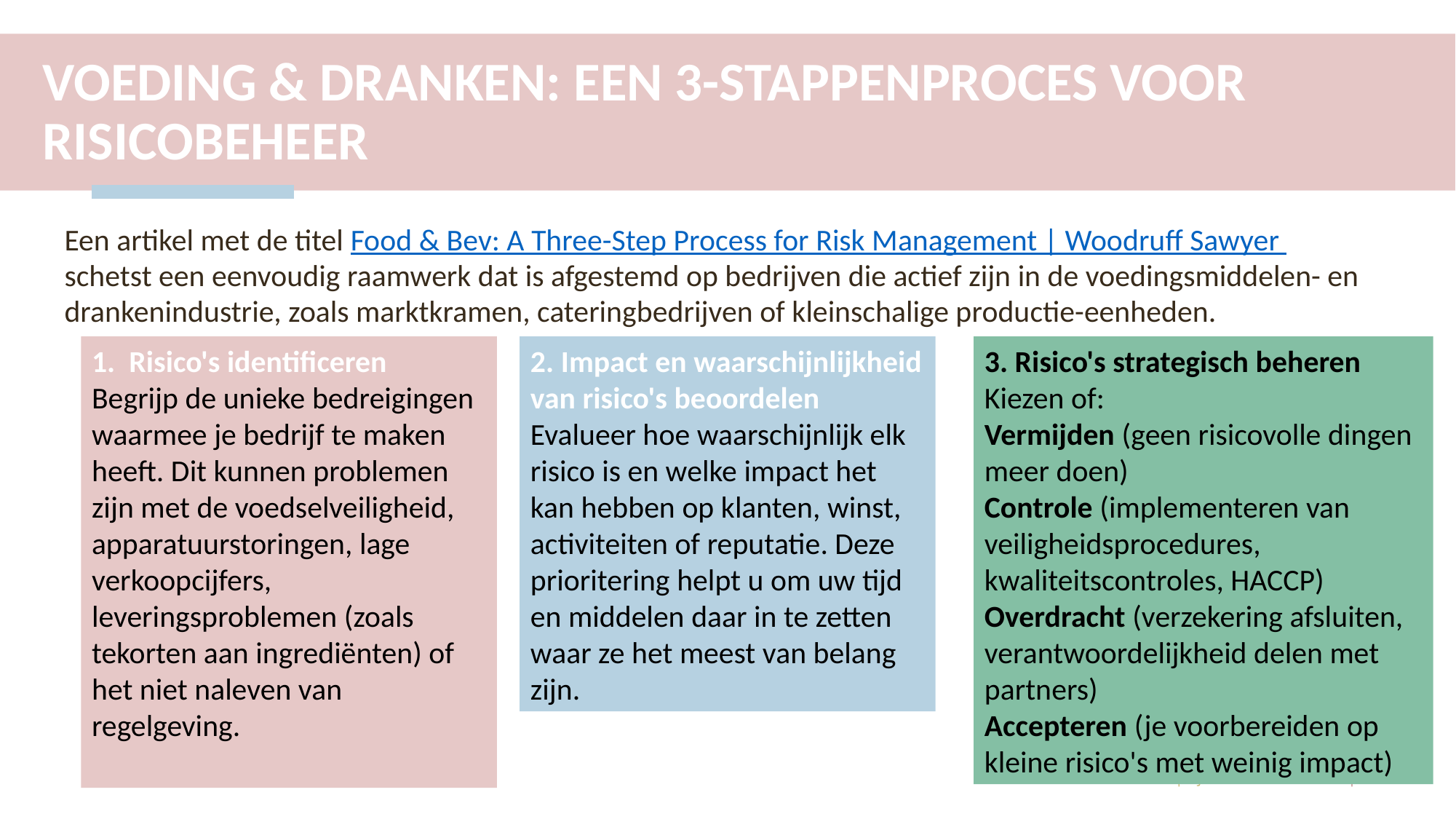

VOEDING & DRANKEN: EEN 3-STAPPENPROCES VOOR RISICOBEHEER
Een artikel met de titel Food & Bev: A Three-Step Process for Risk Management | Woodruff Sawyer schetst een eenvoudig raamwerk dat is afgestemd op bedrijven die actief zijn in de voedingsmiddelen- en drankenindustrie, zoals marktkramen, cateringbedrijven of kleinschalige productie-eenheden.

1.  Risico's identificeren
Begrijp de unieke bedreigingen waarmee je bedrijf te maken heeft. Dit kunnen problemen zijn met de voedselveiligheid, apparatuurstoringen, lage verkoopcijfers, leveringsproblemen (zoals tekorten aan ingrediënten) of het niet naleven van regelgeving.

2. Impact en waarschijnlijkheid van risico's beoordelen
Evalueer hoe waarschijnlijk elk risico is en welke impact het kan hebben op klanten, winst, activiteiten of reputatie. Deze prioritering helpt u om uw tijd en middelen daar in te zetten waar ze het meest van belang zijn.
3. Risico's strategisch beheren
Kiezen of:
Vermijden (geen risicovolle dingen meer doen)
Controle (implementeren van veiligheidsprocedures, kwaliteitscontroles, HACCP)
Overdracht (verzekering afsluiten, verantwoordelijkheid delen met partners)
Accepteren (je voorbereiden op kleine risico's met weinig impact)